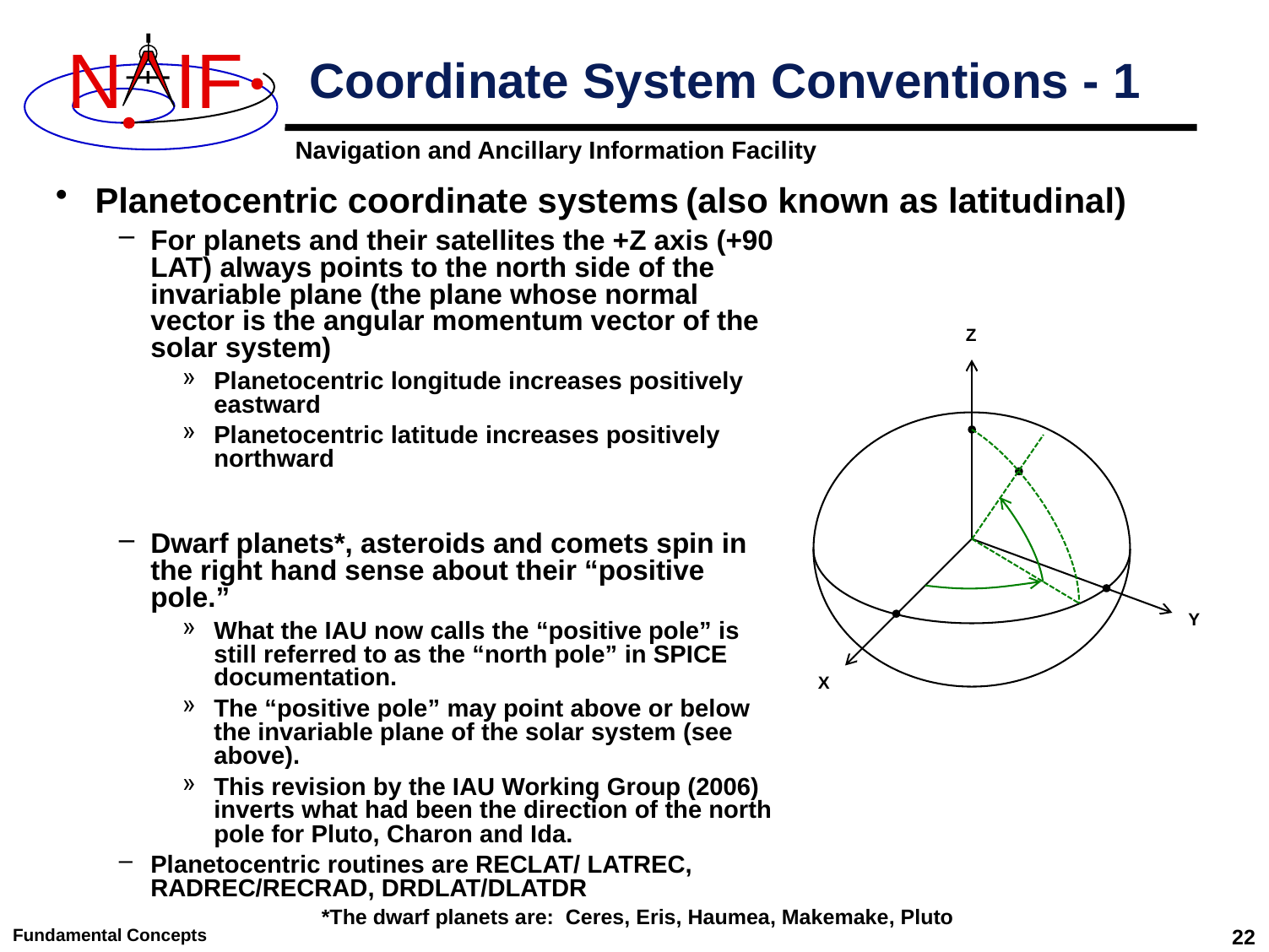

# Coordinate System Conventions - 1
Planetocentric coordinate systems
For planets and their satellites the +Z axis (+90 LAT) always points to the north side of the invariable plane (the plane whose normal vector is the angular momentum vector of the solar system)
Planetocentric longitude increases positively eastward
Planetocentric latitude increases positively northward

Dwarf planets*, asteroids and comets spin in the right hand sense about their “positive pole.”
What the IAU now calls the “positive pole” is still referred to as the “north pole” in SPICE documentation.
The “positive pole” may point above or below the invariable plane of the solar system (see above).
This revision by the IAU Working Group (2006) inverts what had been the direction of the north pole for Pluto, Charon and Ida.
Planetocentric routines are RECLAT/ LATREC, RADREC/RECRAD, DRDLAT/DLATDR

(also known as latitudinal)

Z

Y

X
*The dwarf planets are:  Ceres, Eris, Haumea, Makemake, Pluto
Fundamental Concepts
22